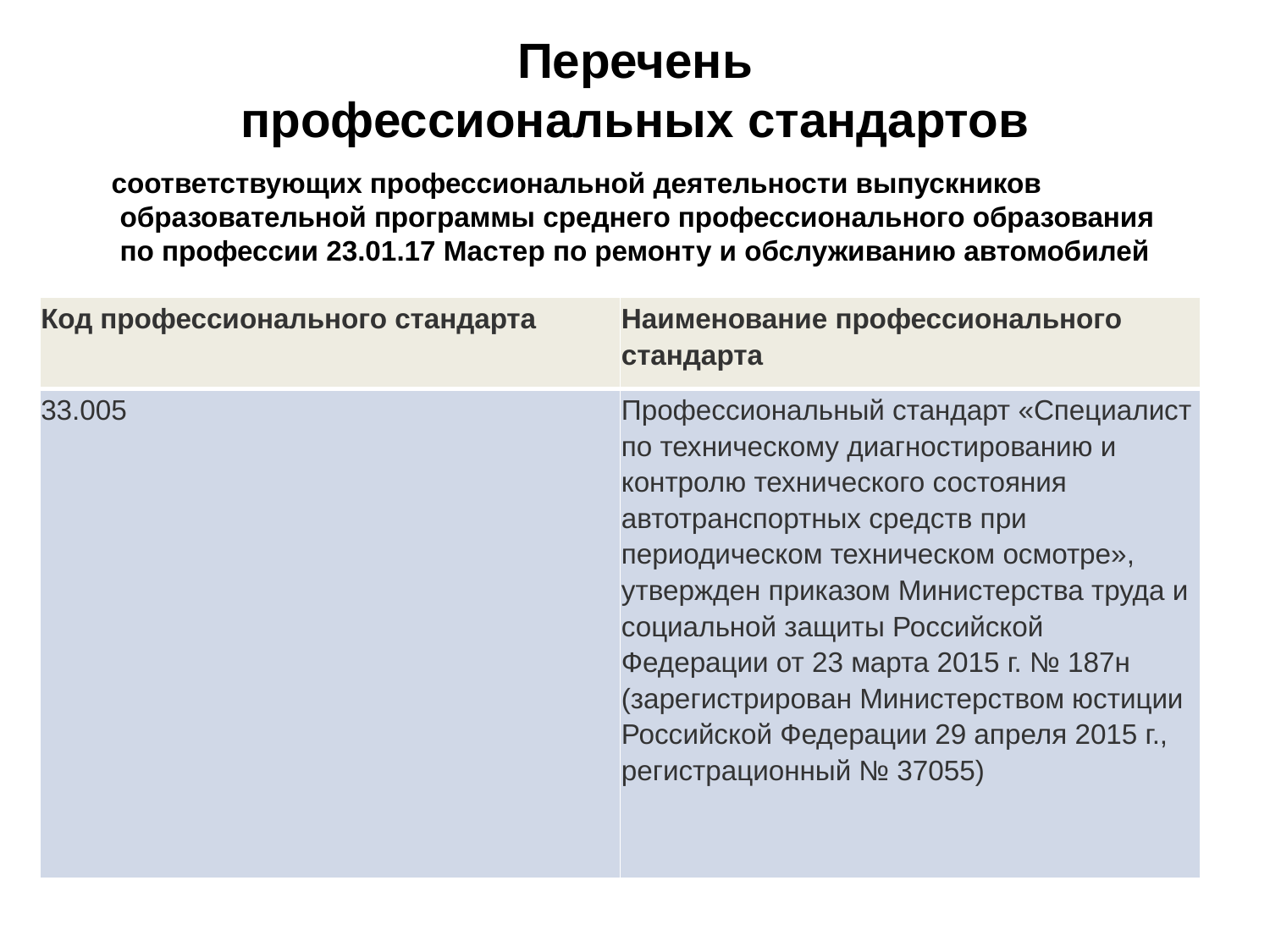

# Перечень профессиональных стандартов
     соответствующих профессиональной деятельности выпускников образовательной программы среднего профессионального образования по профессии 23.01.17 Мастер по ремонту и обслуживанию автомобилей

| Код профессионального стандарта | Наименование профессионального стандарта |
| --- | --- |
| 33.005 | Профессиональный стандарт «Специалист по техническому диагностированию и контролю технического состояния автотранспортных средств при периодическом техническом осмотре», утвержден приказом Министерства труда и социальной защиты Российской Федерации от 23 марта 2015 г. № 187н (зарегистрирован Министерством юстиции Российской Федерации 29 апреля 2015 г., регистрационный № 37055) |